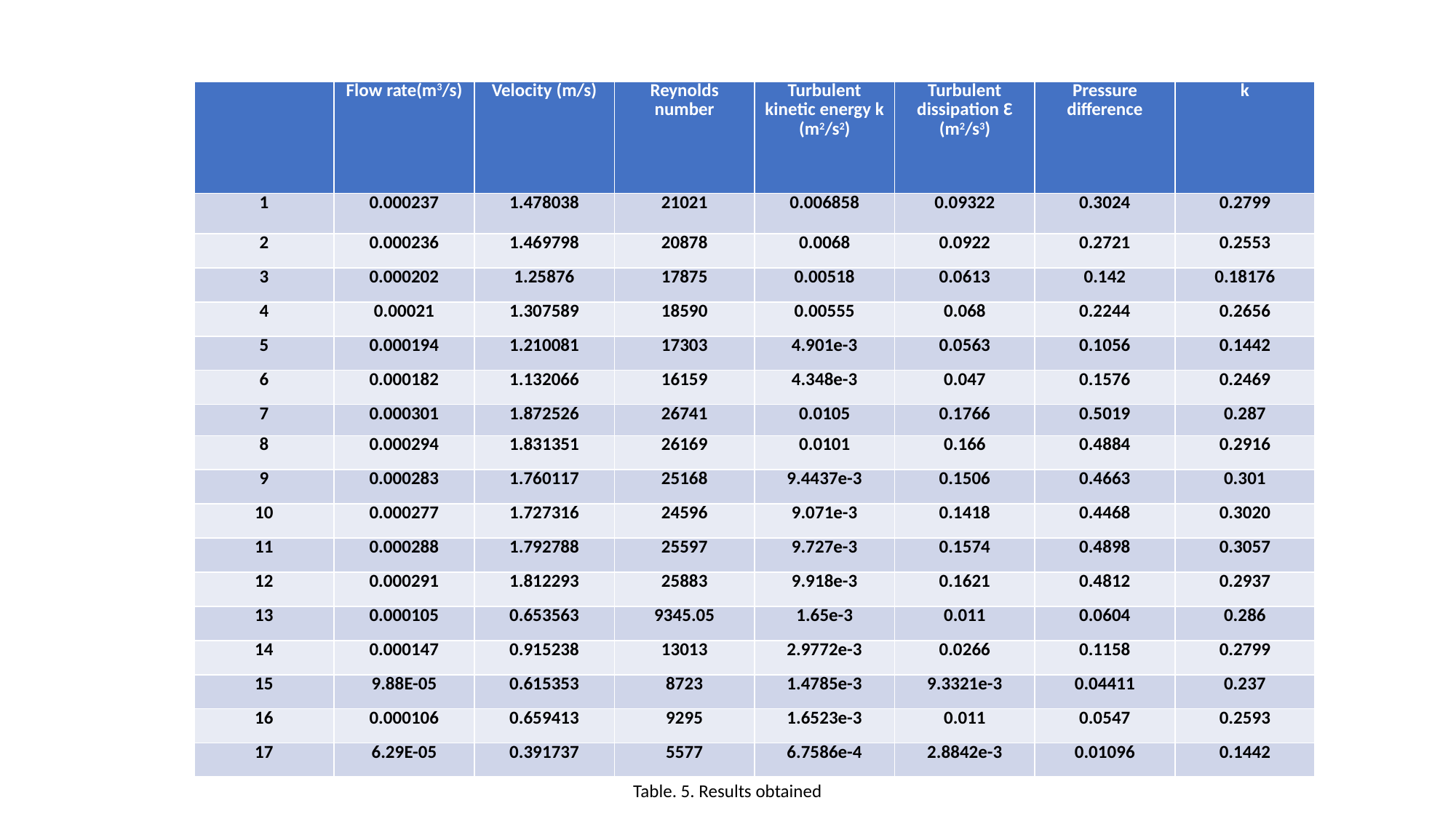

|  | Flow rate(m3/s) | Velocity (m/s) | Reynolds number | Turbulent kinetic energy k (m2/s2) | Turbulent dissipation Ɛ (m2/s3) | Pressure difference | k |
| --- | --- | --- | --- | --- | --- | --- | --- |
| 1 | 0.000237 | 1.478038 | 21021 | 0.006858 | 0.09322 | 0.3024 | 0.2799 |
| 2 | 0.000236 | 1.469798 | 20878 | 0.0068 | 0.0922 | 0.2721 | 0.2553 |
| 3 | 0.000202 | 1.25876 | 17875 | 0.00518 | 0.0613 | 0.142 | 0.18176 |
| 4 | 0.00021 | 1.307589 | 18590 | 0.00555 | 0.068 | 0.2244 | 0.2656 |
| 5 | 0.000194 | 1.210081 | 17303 | 4.901e-3 | 0.0563 | 0.1056 | 0.1442 |
| 6 | 0.000182 | 1.132066 | 16159 | 4.348e-3 | 0.047 | 0.1576 | 0.2469 |
| 7 | 0.000301 | 1.872526 | 26741 | 0.0105 | 0.1766 | 0.5019 | 0.287 |
| 8 | 0.000294 | 1.831351 | 26169 | 0.0101 | 0.166 | 0.4884 | 0.2916 |
| 9 | 0.000283 | 1.760117 | 25168 | 9.4437e-3 | 0.1506 | 0.4663 | 0.301 |
| 10 | 0.000277 | 1.727316 | 24596 | 9.071e-3 | 0.1418 | 0.4468 | 0.3020 |
| 11 | 0.000288 | 1.792788 | 25597 | 9.727e-3 | 0.1574 | 0.4898 | 0.3057 |
| 12 | 0.000291 | 1.812293 | 25883 | 9.918e-3 | 0.1621 | 0.4812 | 0.2937 |
| 13 | 0.000105 | 0.653563 | 9345.05 | 1.65e-3 | 0.011 | 0.0604 | 0.286 |
| 14 | 0.000147 | 0.915238 | 13013 | 2.9772e-3 | 0.0266 | 0.1158 | 0.2799 |
| 15 | 9.88E-05 | 0.615353 | 8723 | 1.4785e-3 | 9.3321e-3 | 0.04411 | 0.237 |
| 16 | 0.000106 | 0.659413 | 9295 | 1.6523e-3 | 0.011 | 0.0547 | 0.2593 |
| 17 | 6.29E-05 | 0.391737 | 5577 | 6.7586e-4 | 2.8842e-3 | 0.01096 | 0.1442 |
Table. 5. Results obtained